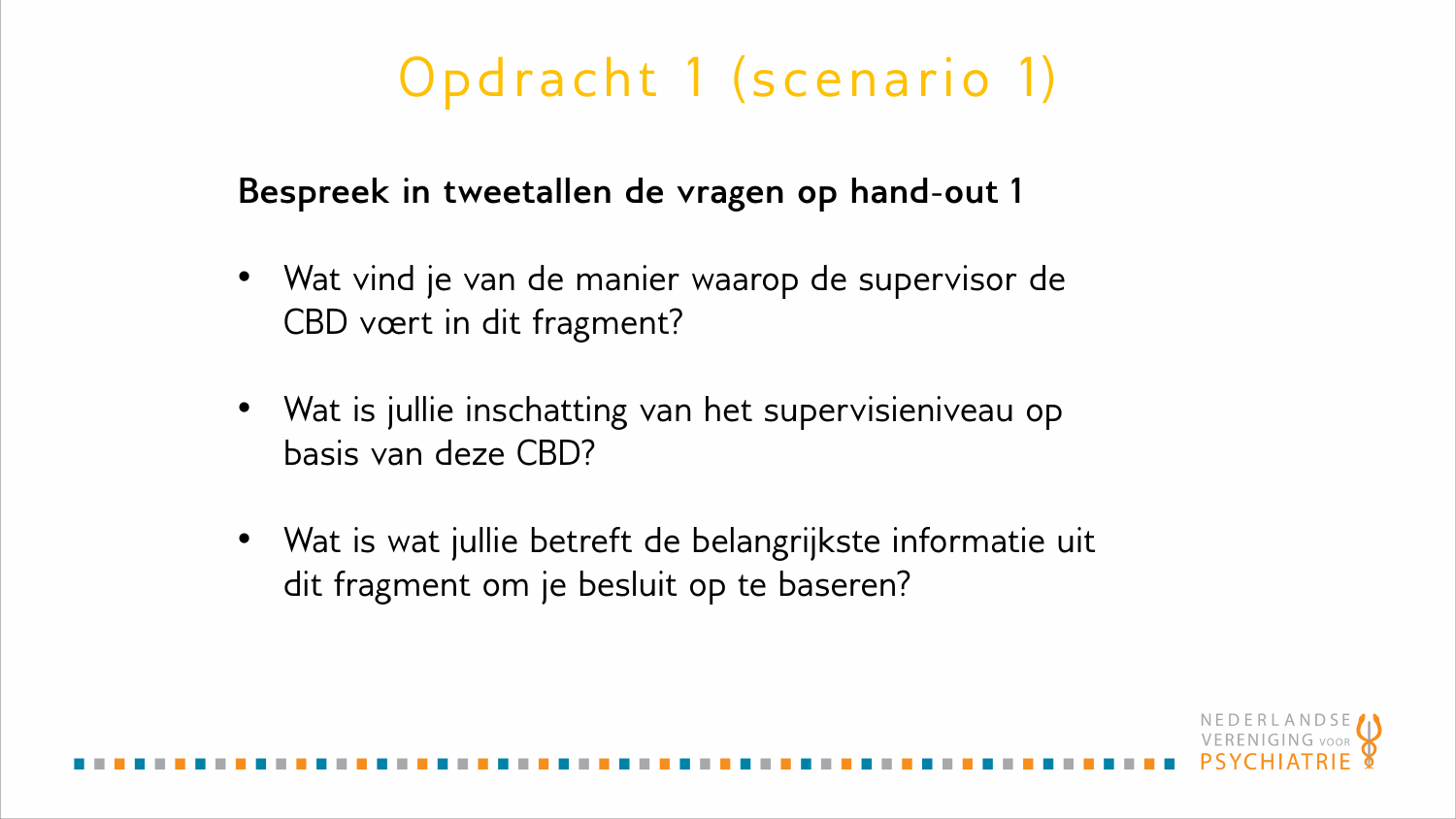

Opdracht 1 (scenario 1)

Bespreek in tweetallen de vragen op hand-out 1
Wat vind je van de manier waarop de supervisor de CBD voert in dit fragment?

Wat is jullie inschatting van het supervisieniveau op basis van deze CBD?
Wat is wat jullie betreft de belangrijkste informatie uit dit fragment om je besluit op te baseren?